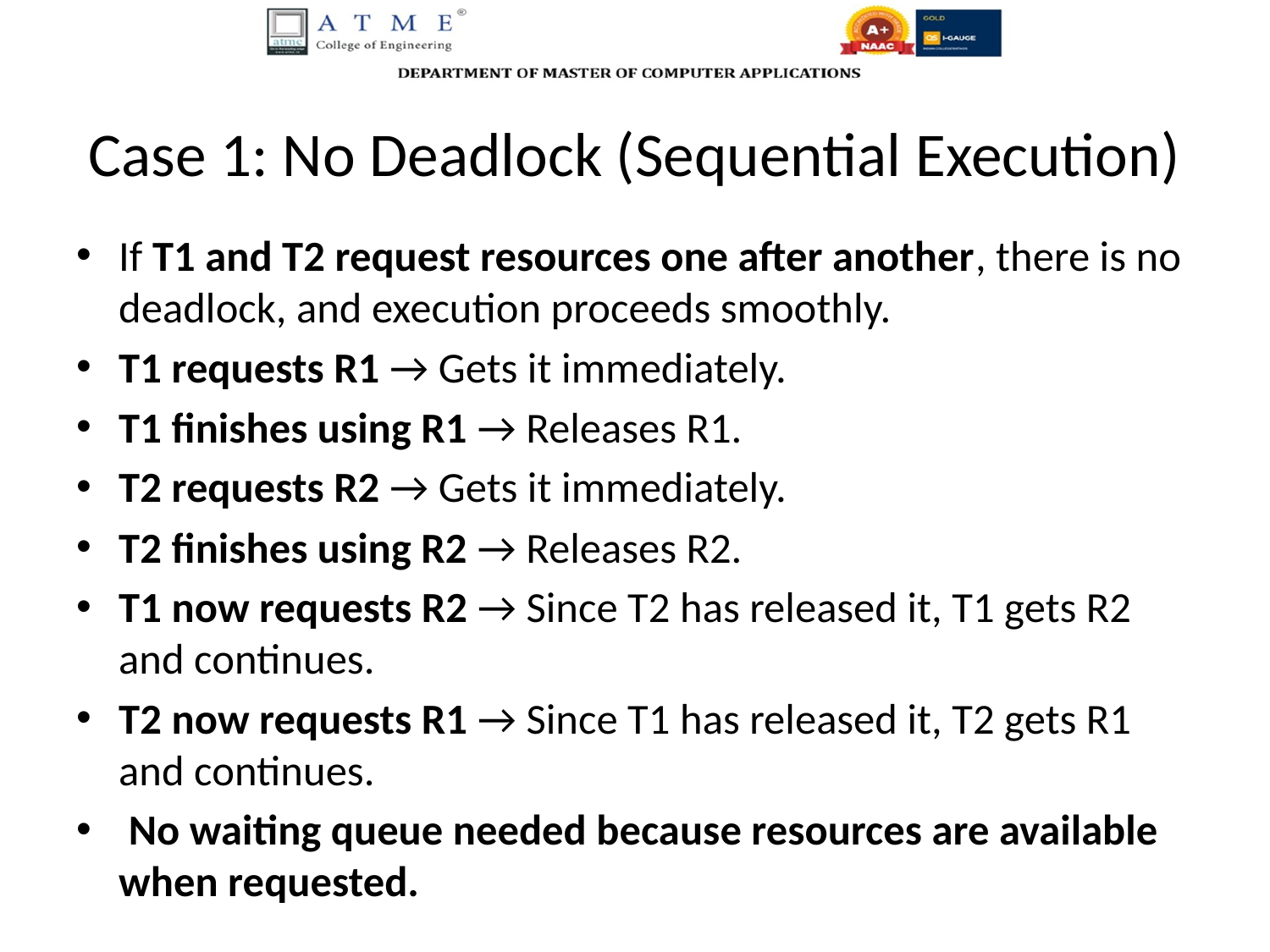

# Case 1: No Deadlock (Sequential Execution)
If T1 and T2 request resources one after another, there is no deadlock, and execution proceeds smoothly.
T1 requests R1 → Gets it immediately.
T1 finishes using R1 → Releases R1.
T2 requests R2 → Gets it immediately.
T2 finishes using R2 → Releases R2.
T1 now requests R2 → Since T2 has released it, T1 gets R2 and continues.
T2 now requests R1 → Since T1 has released it, T2 gets R1 and continues.
 No waiting queue needed because resources are available when requested.